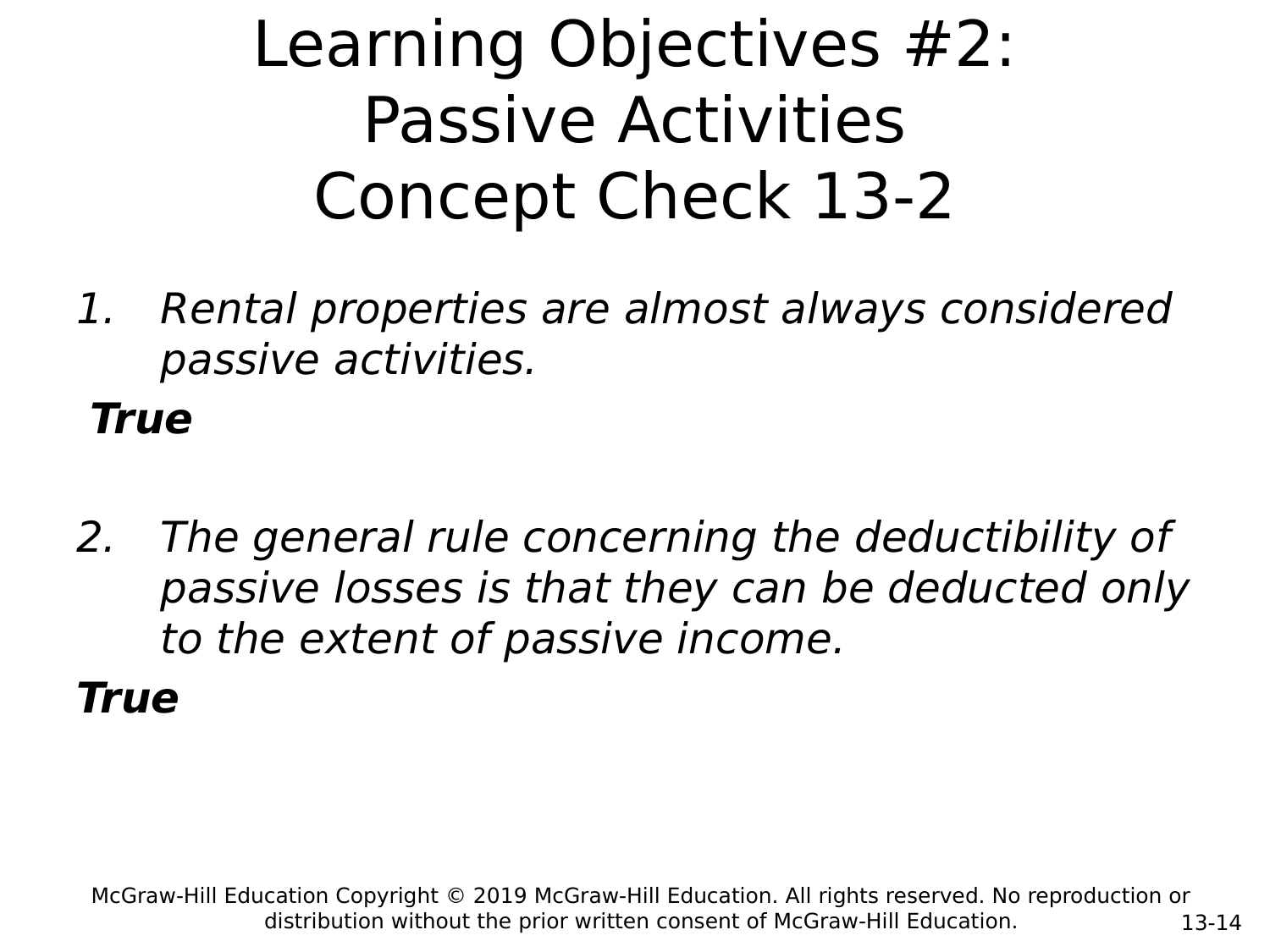

Learning Objectives #2:
Passive Activities
Concept Check 13-2
Rental properties are almost always considered passive activities.
 True

The general rule concerning the deductibility of passive losses is that they can be deducted only to the extent of passive income.
True
McGraw-Hill Education Copyright © 2019 McGraw-Hill Education. All rights reserved. No reproduction or distribution without the prior written consent of McGraw-Hill Education.
13-14